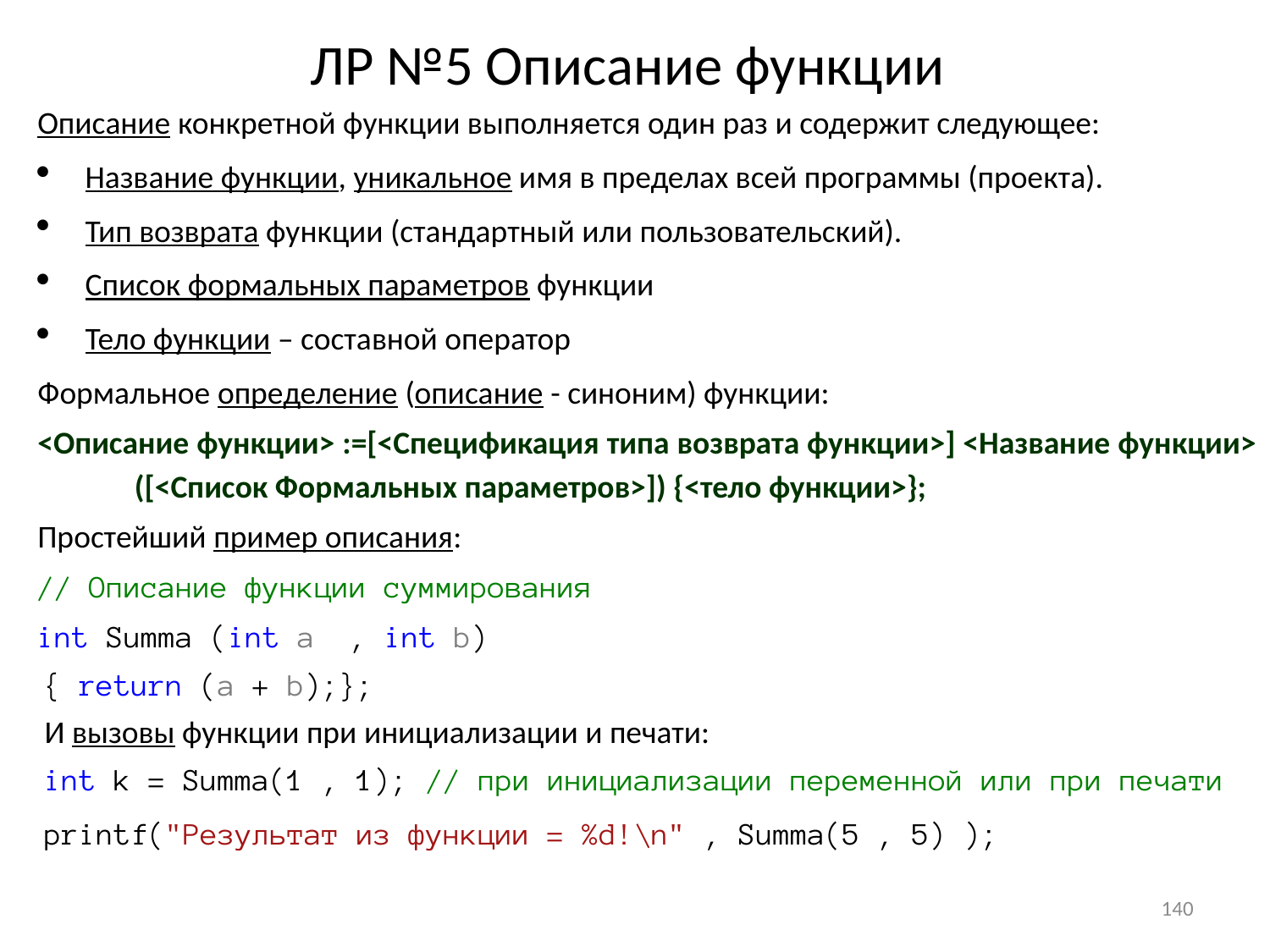

# ЛР №5 Описание функции
Описание конкретной функции выполняется один раз и содержит следующее:
Название функции, уникальное имя в пределах всей программы (проекта).
Тип возврата функции (стандартный или пользовательский).
Список формальных параметров функции
Тело функции – составной оператор
Формальное определение (описание - синоним) функции:
<Описание функции> :=[<Спецификация типа возврата функции>] <Название функции> ([<Список Формальных параметров>]) {<тело функции>};
Простейший пример описания:
// Описание функции суммирования
int Summa (int a  , int b)
{ return (a + b);};
И вызовы функции при инициализации и печати:
int k = Summa(1 , 1); // при инициализации переменной или при печати
printf("Результат из функции = %d!\n" , Summa(5 , 5) );

140